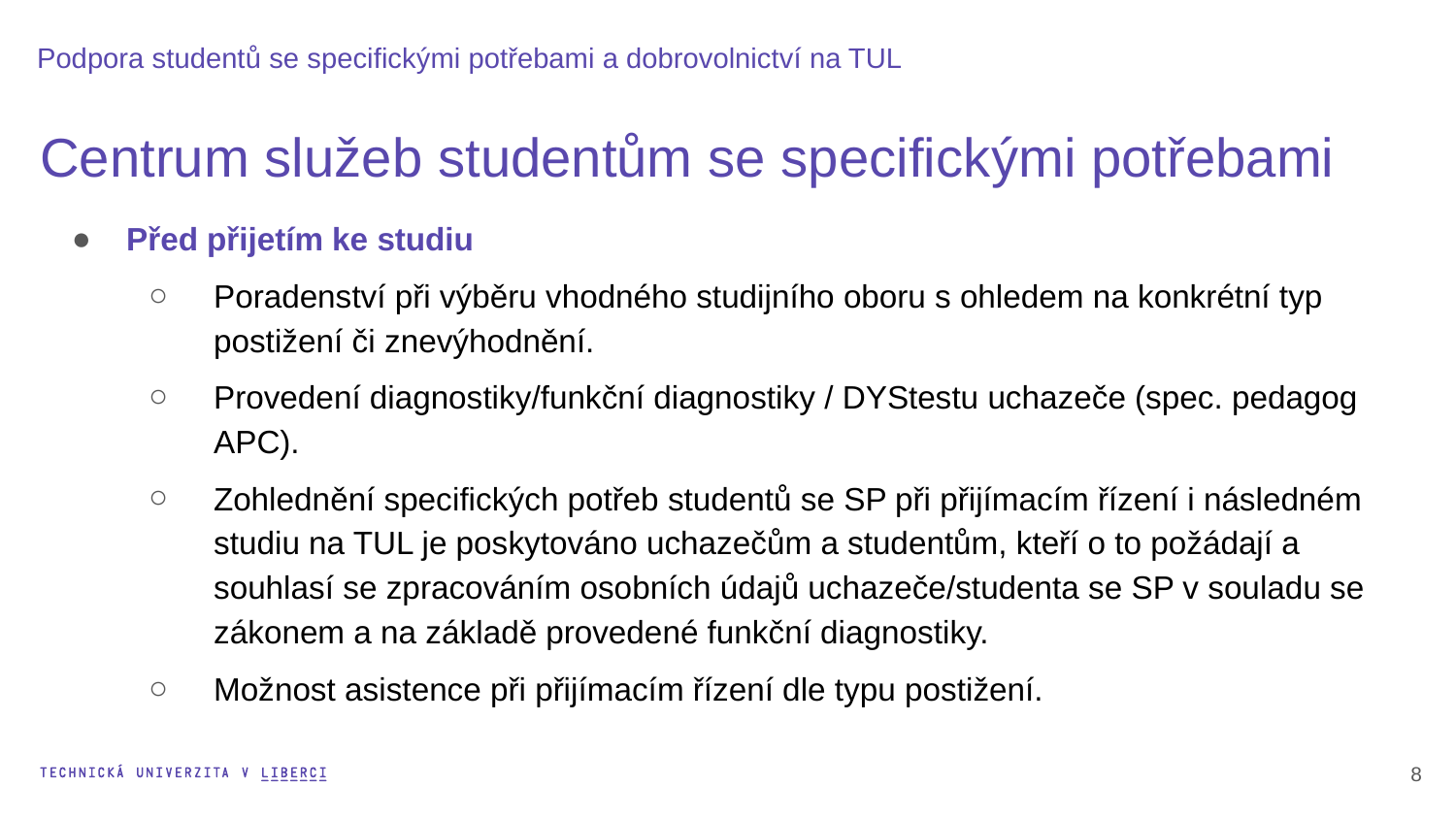

Podpora studentů se specifickými potřebami a dobrovolnictví na TUL
Centrum služeb studentům se specifickými potřebami

Před přijetím ke studiu
Poradenství při výběru vhodného studijního oboru s ohledem na konkrétní typ postižení či znevýhodnění.
Provedení diagnostiky/funkční diagnostiky / DYStestu uchazeče (spec. pedagog APC).
Zohlednění specifických potřeb studentů se SP při přijímacím řízení i následném studiu na TUL je poskytováno uchazečům a studentům, kteří o to požádají a souhlasí se zpracováním osobních údajů uchazeče/studenta se SP v souladu se zákonem a na základě provedené funkční diagnostiky.
Možnost asistence při přijímacím řízení dle typu postižení.

8